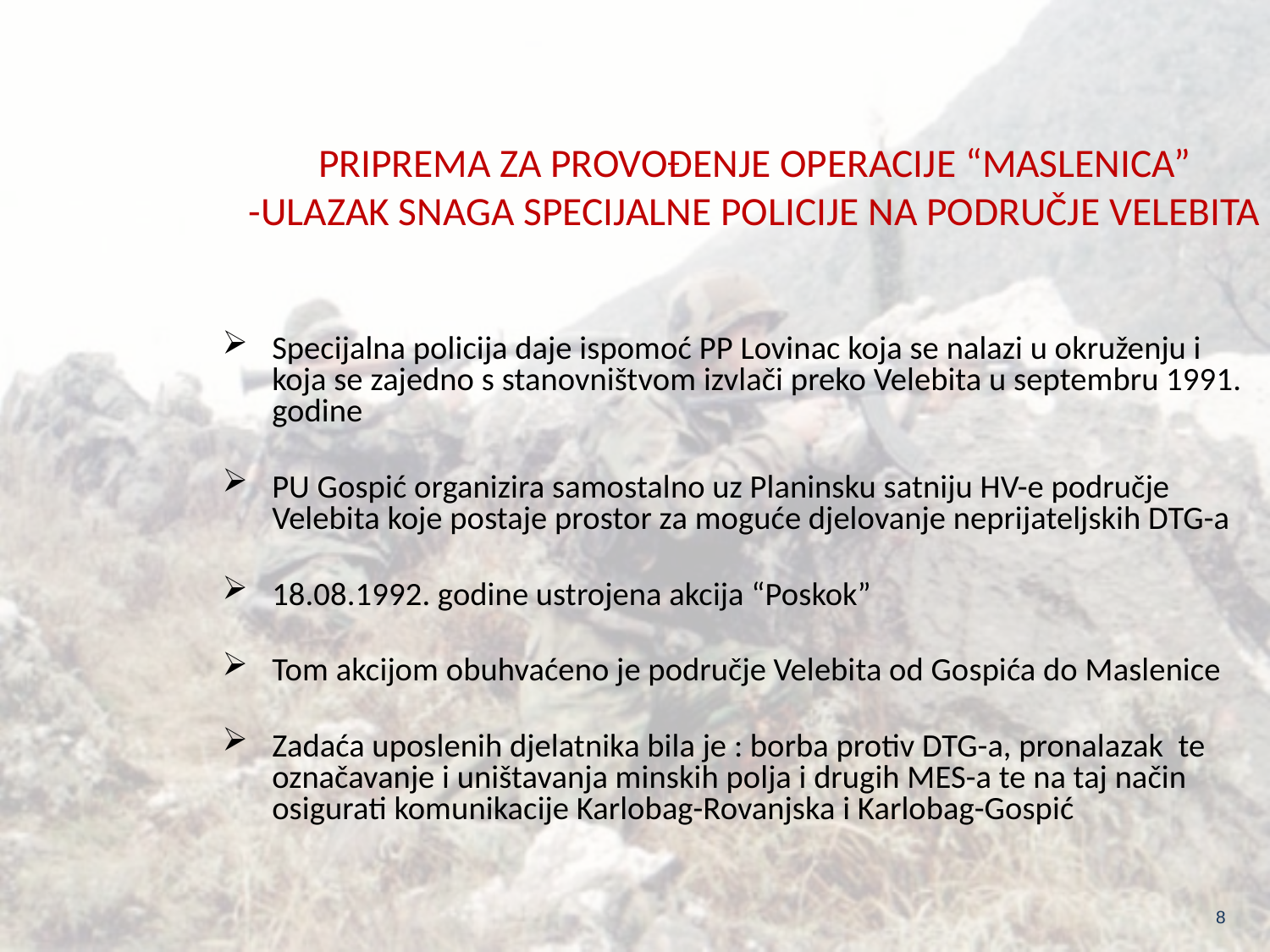

PRIPREMA ZA PROVOĐENJE OPERACIJE “MASLENICA”
-ULAZAK SNAGA SPECIJALNE POLICIJE NA PODRUČJE VELEBITA
Specijalna policija daje ispomoć PP Lovinac koja se nalazi u okruženju i koja se zajedno s stanovništvom izvlači preko Velebita u septembru 1991. godine

PU Gospić organizira samostalno uz Planinsku satniju HV-e područje Velebita koje postaje prostor za moguće djelovanje neprijateljskih DTG-a

18.08.1992. godine ustrojena akcija “Poskok”

Tom akcijom obuhvaćeno je područje Velebita od Gospića do Maslenice

Zadaća uposlenih djelatnika bila je : borba protiv DTG-a, pronalazak  te označavanje i uništavanja minskih polja i drugih MES-a te na taj način osigurati komunikacije Karlobag-Rovanjska i Karlobag-Gospić

8